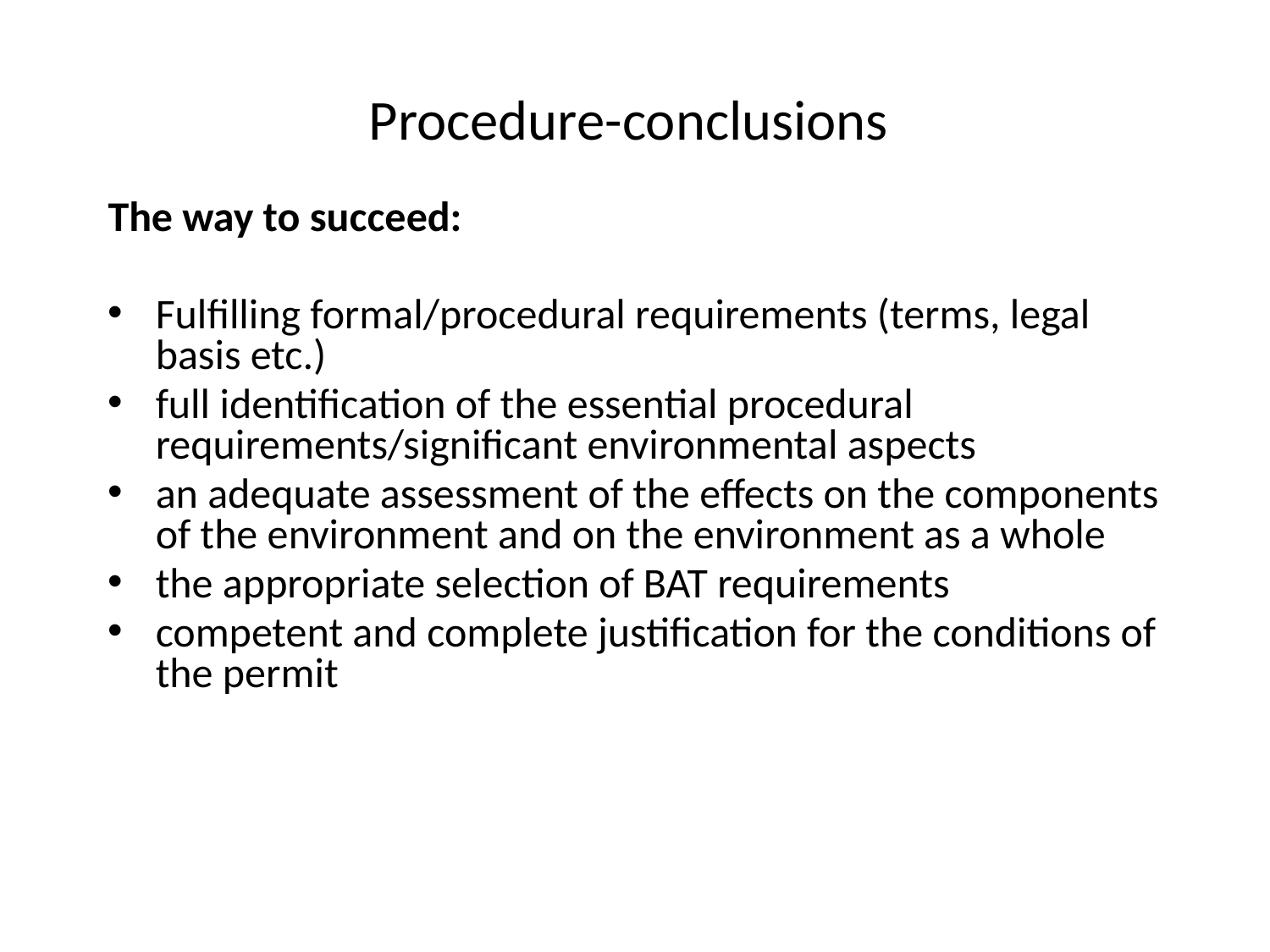

# Procedure-conclusions

The way to succeed:

Fulfilling formal/procedural requirements (terms, legal basis etc.)
full identification of the essential procedural requirements/significant environmental aspects
an adequate assessment of the effects on the components of the environment and on the environment as a whole
the appropriate selection of BAT requirements
competent and complete justification for the conditions of the permit